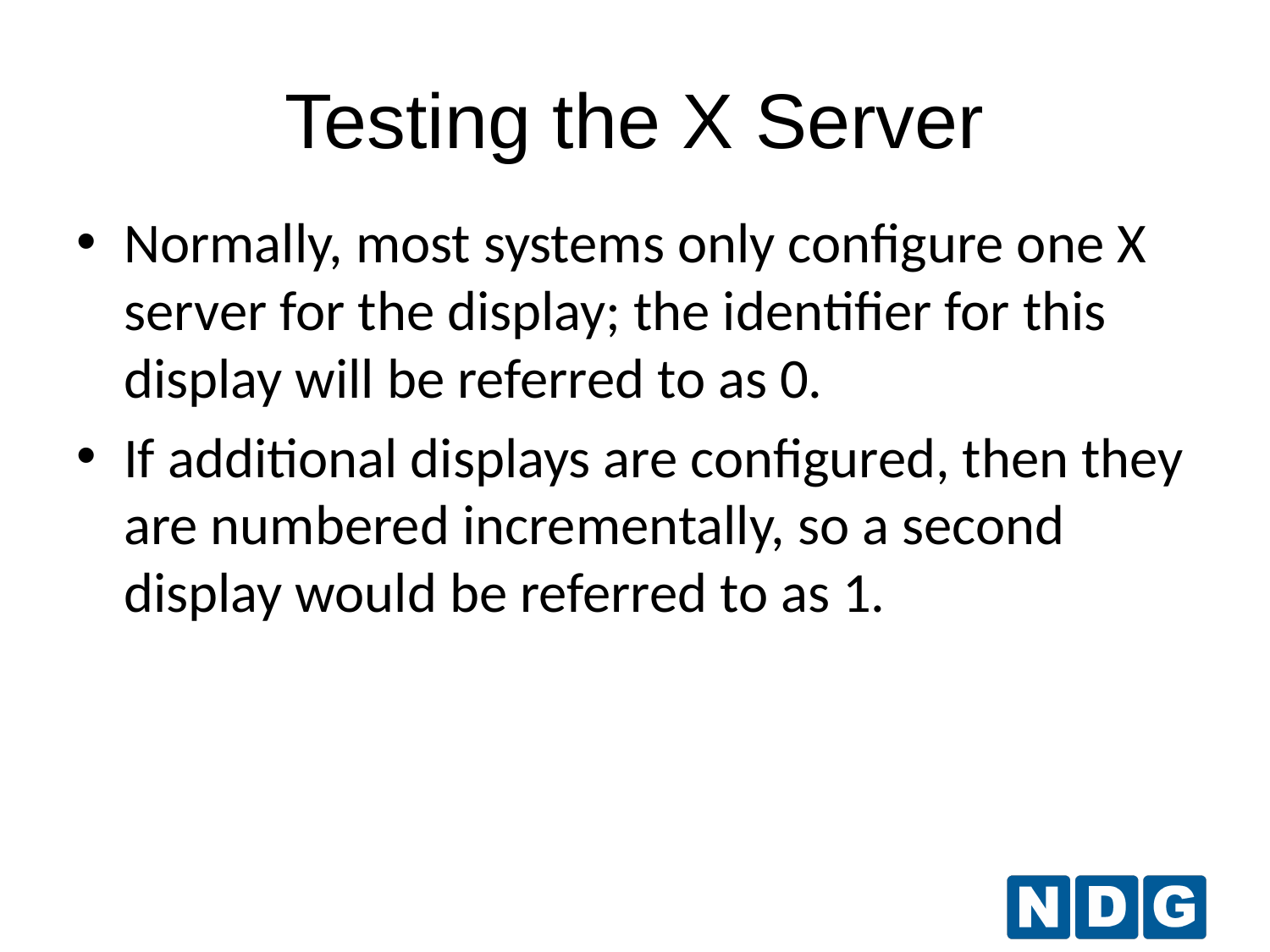

# Testing the X Server
Normally, most systems only configure one X server for the display; the identifier for this display will be referred to as 0.
If additional displays are configured, then they are numbered incrementally, so a second display would be referred to as 1.